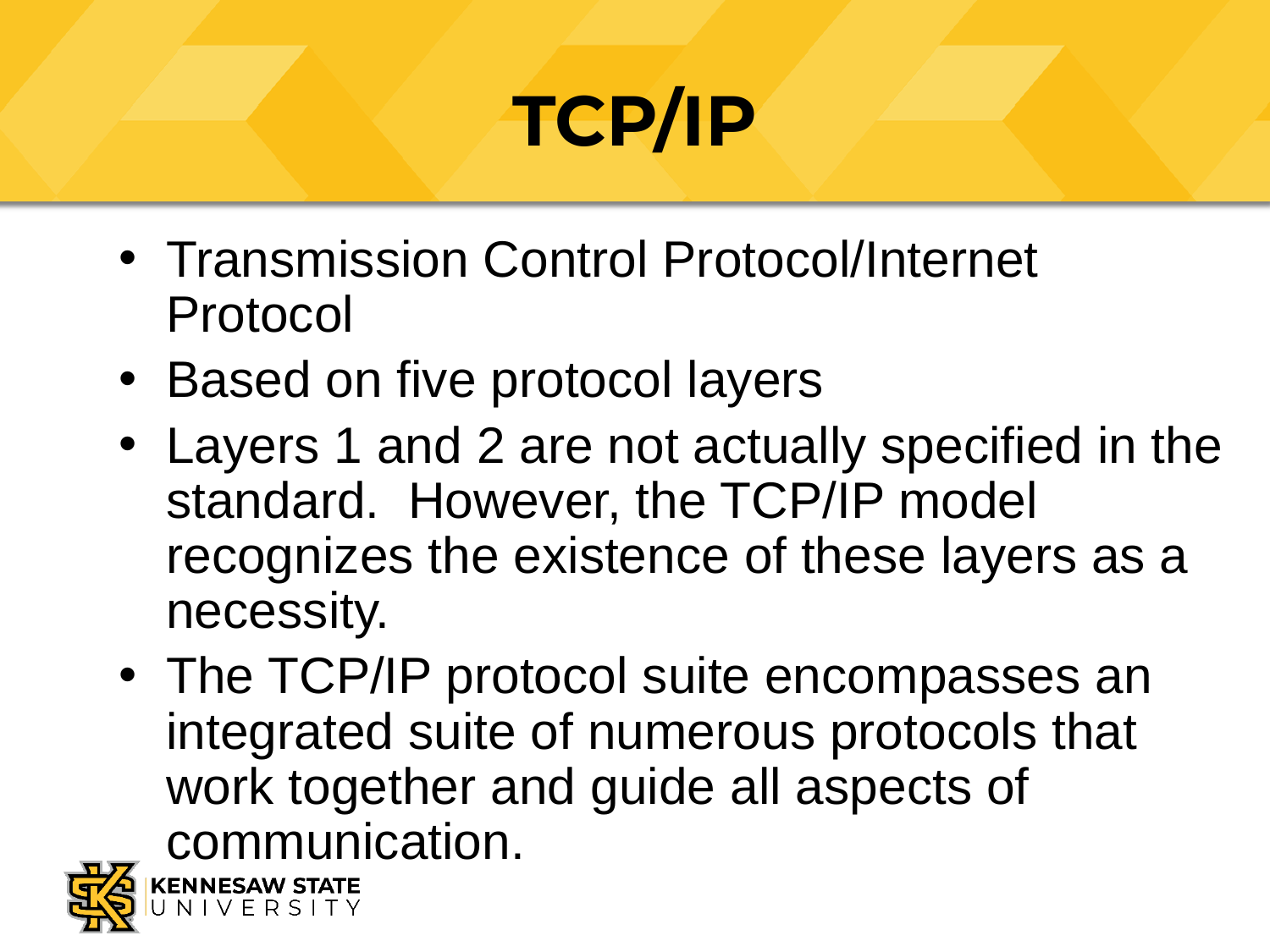

# TCP/IP
Transmission Control Protocol/Internet Protocol
Based on five protocol layers
Layers 1 and 2 are not actually specified in the standard.  However, the TCP/IP model recognizes the existence of these layers as a necessity.
The TCP/IP protocol suite encompasses an integrated suite of numerous protocols that work together and guide all aspects of communication.